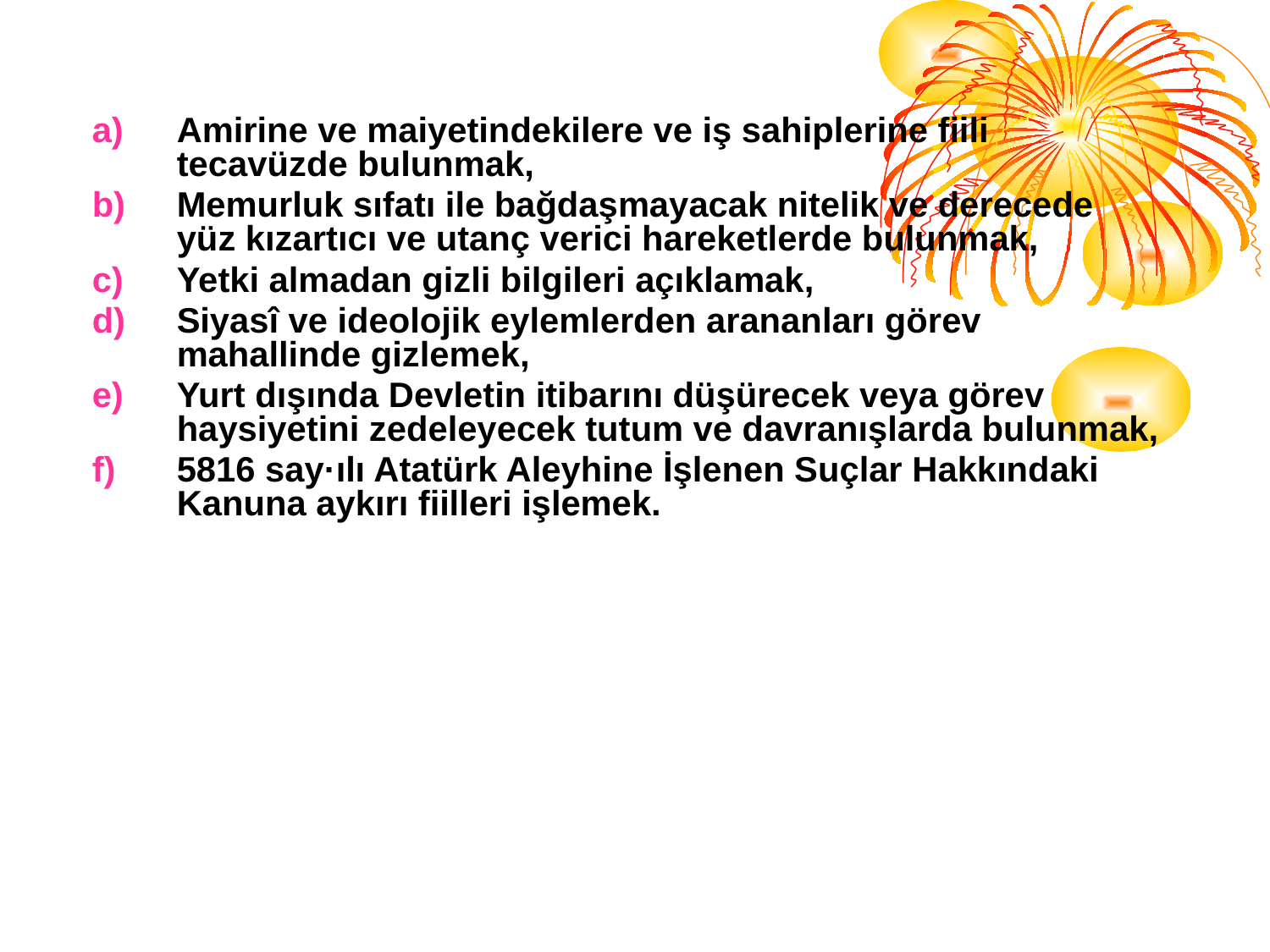

Amirine ve maiyetindekilere ve iş sahiplerine fiili tecavüzde bulunmak,
Memurluk sıfatı ile bağdaşmayacak nitelik ve derecede yüz kızartıcı ve utanç verici hareketlerde bulunmak,
Yetki almadan gizli bilgileri açıklamak,
Siyasî ve ideolojik eylemlerden arananları görev mahallinde gizlemek,
Yurt dışında Devletin itibarını düşürecek veya görev haysiyetini zedeleyecek tutum ve davranışlarda bulunmak,
5816 say·ılı Atatürk Aleyhine İşlenen Suçlar Hakkındaki Kanuna aykırı fiilleri işlemek.